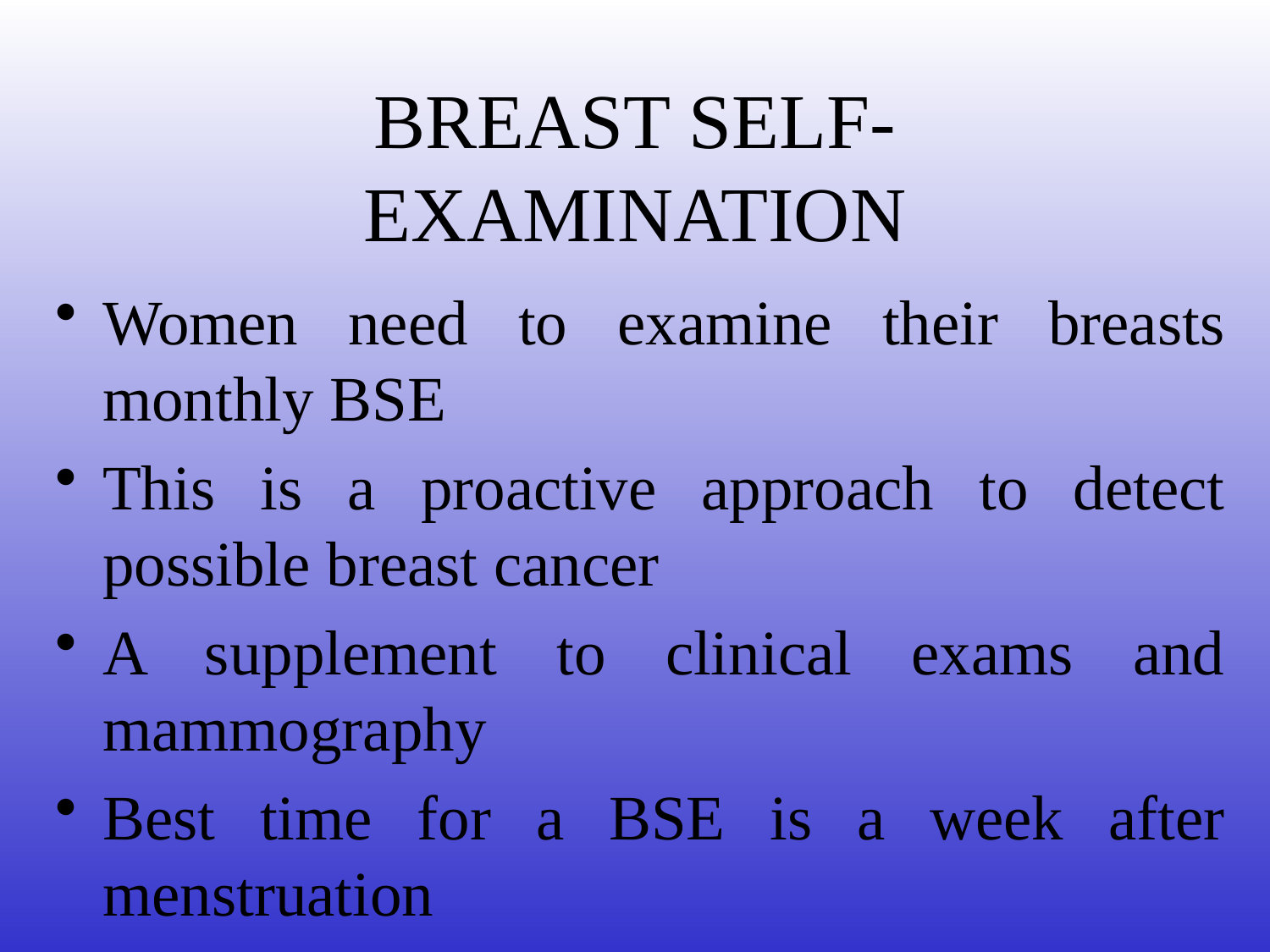

# BREAST SELF-EXAMINATION
Women need to examine their breasts monthly BSE
This is a proactive approach to detect possible breast cancer
A supplement to clinical exams and mammography
Best time for a BSE is a week after menstruation